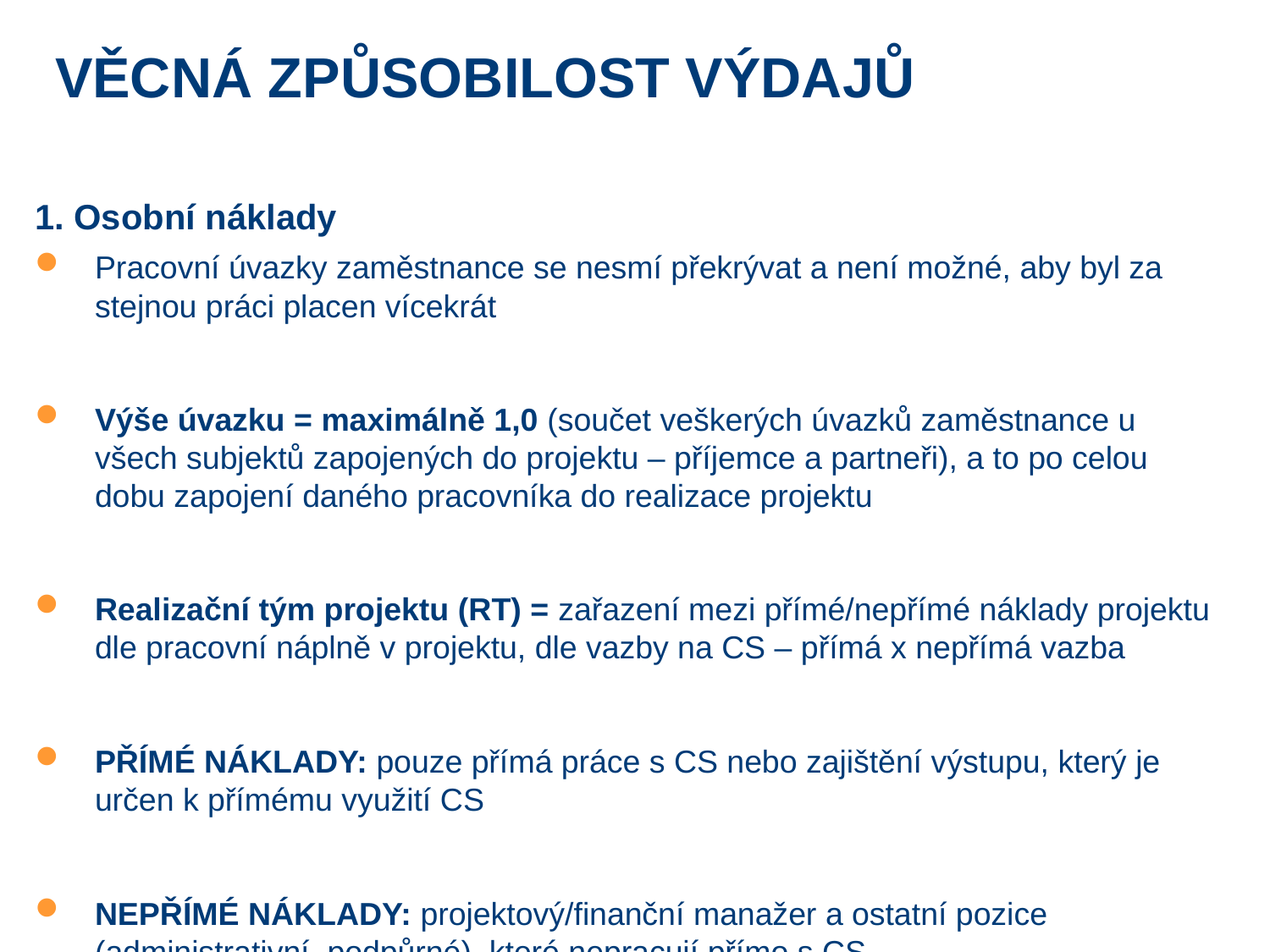

# Věcná způsobilost výdajů
1. Osobní náklady
Pracovní úvazky zaměstnance se nesmí překrývat a není možné, aby byl za stejnou práci placen vícekrát

Výše úvazku = maximálně 1,0 (součet veškerých úvazků zaměstnance u všech subjektů zapojených do projektu – příjemce a partneři), a to po celou dobu zapojení daného pracovníka do realizace projektu

Realizační tým projektu (RT) = zařazení mezi přímé/nepřímé náklady projektu dle pracovní náplně v projektu, dle vazby na CS – přímá x nepřímá vazba

PŘÍMÉ NÁKLADY: pouze přímá práce s CS nebo zajištění výstupu, který je určen k přímému využití CS

NEPŘÍMÉ NÁKLADY: projektový/finanční manažer a ostatní pozice (administrativní, podpůrné), které nepracují přímo s CS

8